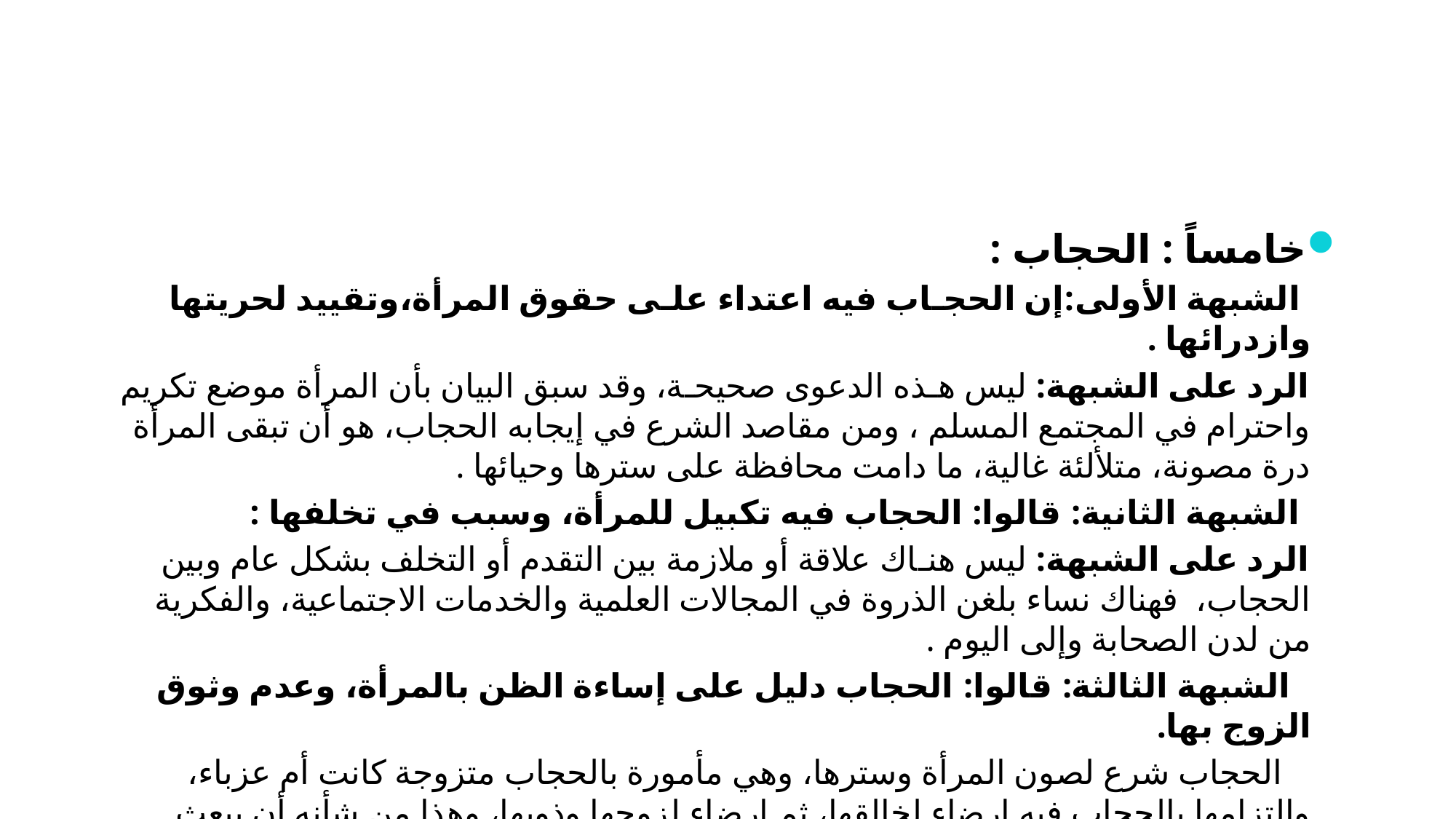

#
خامساً : الحجاب :
     الشبهة الأولى:إن الحجـاب فيه اعتداء علـى حقوق المرأة،وتقييد لحريتها وازدرائها .
    الرد على الشبهة: ليس هـذه الدعوى صحيحـة، وقد سبق البيان بأن المرأة موضع تكريم واحترام في المجتمع المسلم ، ومن مقاصد الشرع في إيجابه الحجاب، هو أن تبقى المرأة درة مصونة، متلألئة غالية، ما دامت محافظة على سترها وحيائها .
     الشبهة الثانية: قالوا: الحجاب فيه تكبيل للمرأة، وسبب في تخلفها :
    الرد على الشبهة: ليس هنـاك علاقة أو ملازمة بين التقدم أو التخلف بشكل عام وبين الحجاب،  فهناك نساء بلغن الذروة في المجالات العلمية والخدمات الاجتماعية، والفكرية من لدن الصحابة وإلى اليوم .
      الشبهة الثالثة: قالوا: الحجاب دليل على إساءة الظن بالمرأة، وعدم وثوق الزوج بها.
       الحجاب شرع لصون المرأة وسترها، وهي مأمورة بالحجاب متزوجة كانت أم عزباء، والتزامها بالحجاب فيه إرضاء لخالقها، ثم إرضاء لزوجها وذويها، وهذا من شأنه أن يبعث الثقة بها.